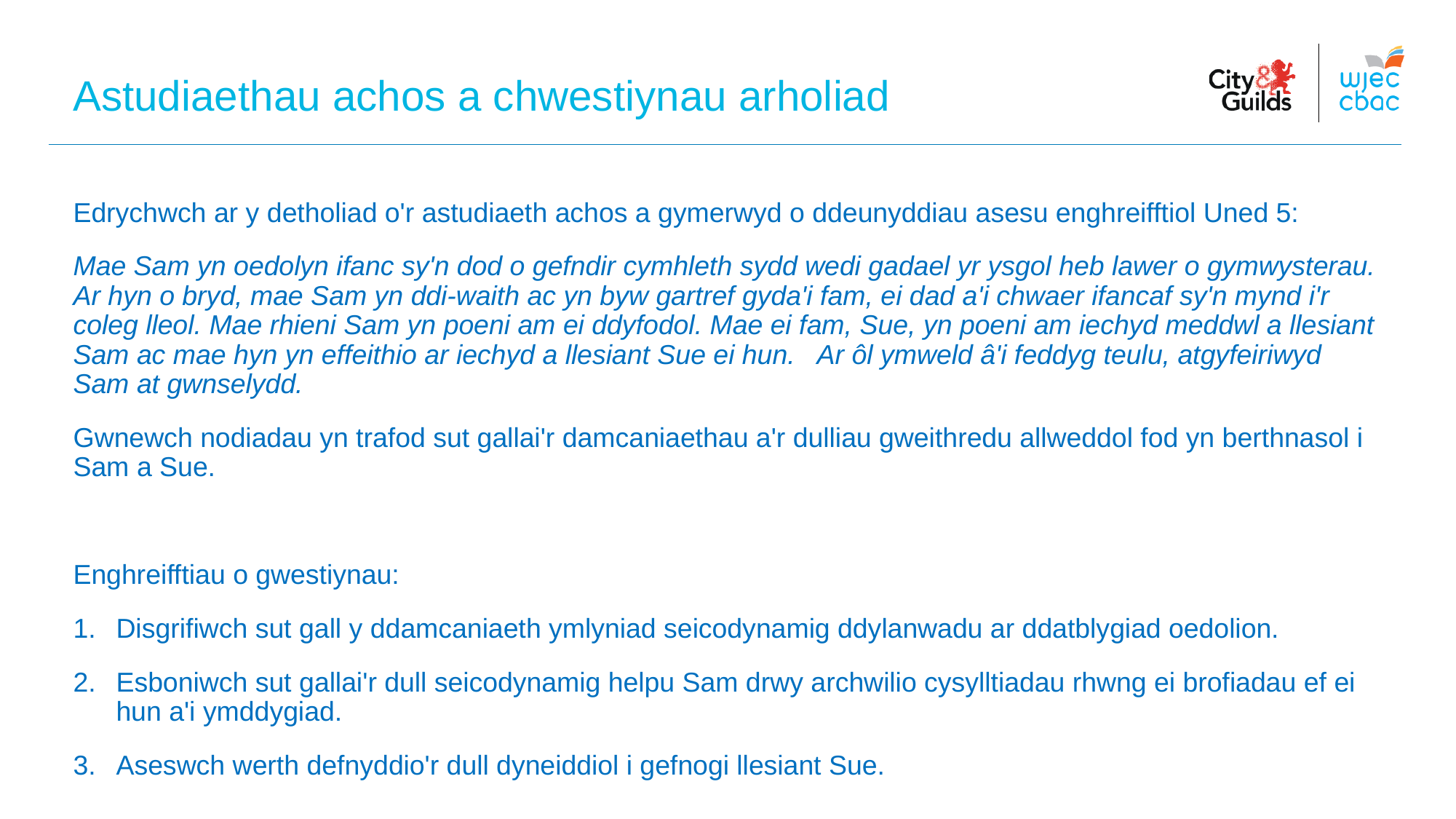

Astudiaethau achos a chwestiynau arholiad
Edrychwch ar y detholiad o'r astudiaeth achos a gymerwyd o ddeunyddiau asesu enghreifftiol Uned 5:
Mae Sam yn oedolyn ifanc sy'n dod o gefndir cymhleth sydd wedi gadael yr ysgol heb lawer o gymwysterau. Ar hyn o bryd, mae Sam yn ddi-waith ac yn byw gartref gyda'i fam, ei dad a'i chwaer ifancaf sy'n mynd i'r coleg lleol. Mae rhieni Sam yn poeni am ei ddyfodol. Mae ei fam, Sue, yn poeni am iechyd meddwl a llesiant Sam ac mae hyn yn effeithio ar iechyd a llesiant Sue ei hun.   Ar ôl ymweld â'i feddyg teulu, atgyfeiriwyd Sam at gwnselydd.
Gwnewch nodiadau yn trafod sut gallai'r damcaniaethau a'r dulliau gweithredu allweddol fod yn berthnasol i Sam a Sue.

Enghreifftiau o gwestiynau:
1.	Disgrifiwch sut gall y ddamcaniaeth ymlyniad seicodynamig ddylanwadu ar ddatblygiad oedolion.
2.	Esboniwch sut gallai'r dull seicodynamig helpu Sam drwy archwilio cysylltiadau rhwng ei brofiadau ef ei hun a'i ymddygiad.
3.	Aseswch werth defnyddio'r dull dyneiddiol i gefnogi llesiant Sue.